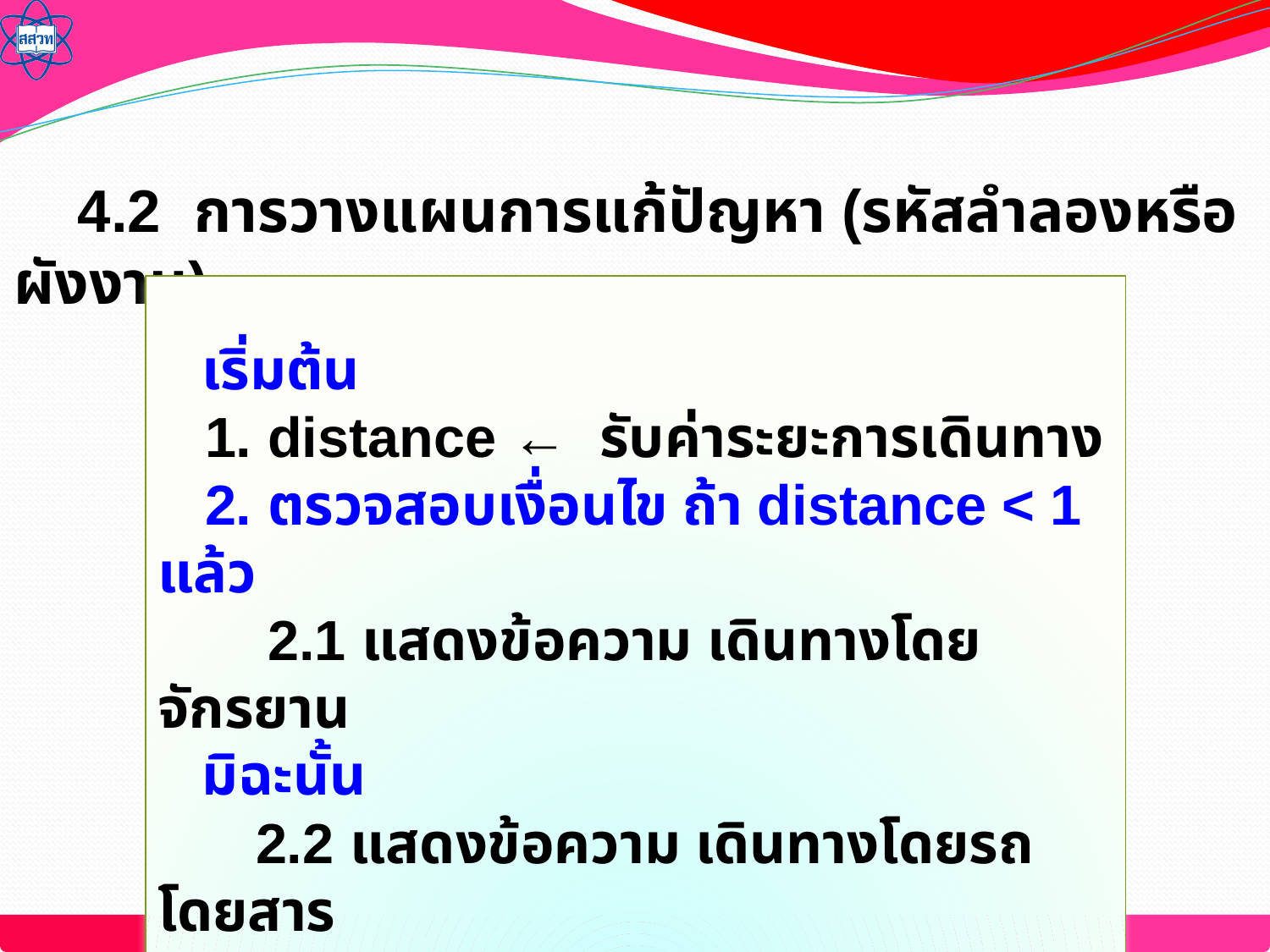

4.2  การวางแผนการแก้ปัญหา (รหัสลำลองหรือผังงาน)

   เริ่มต้น
   1. distance ←  รับค่าระยะการเดินทาง
   2. ตรวจสอบเงื่อนไข ถ้า distance < 1 แล้ว
       2.1 แสดงข้อความ เดินทางโดยจักรยาน
   มิฉะนั้น
           2.2 แสดงข้อความ เดินทางโดยรถโดยสาร
   จบ